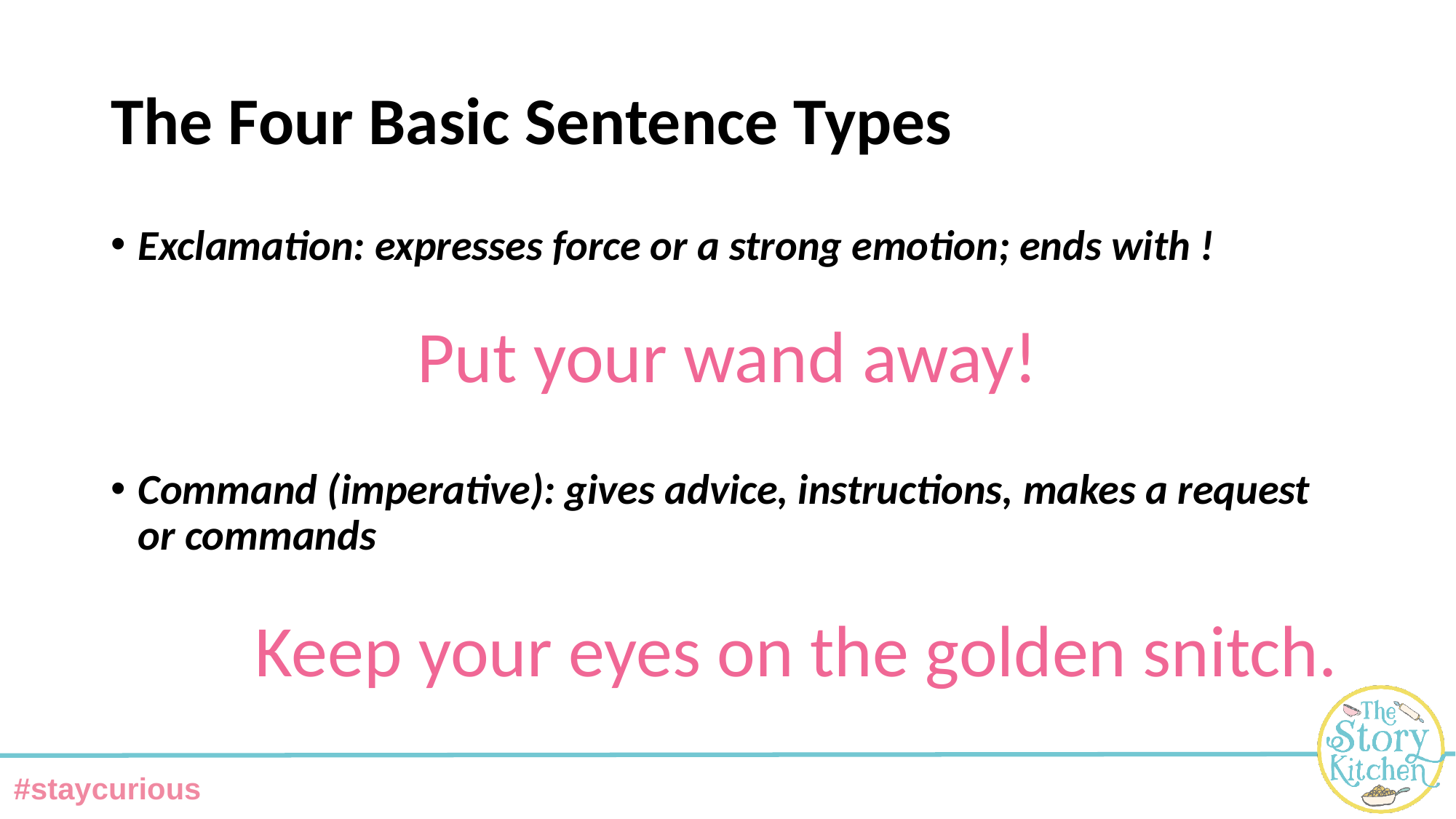

# The Four Basic Sentence Types
Exclamation: expresses force or a strong emotion; ends with !

Command (imperative): gives advice, instructions, makes a request or commands

Put your wand away!
Keep your eyes on the golden snitch.